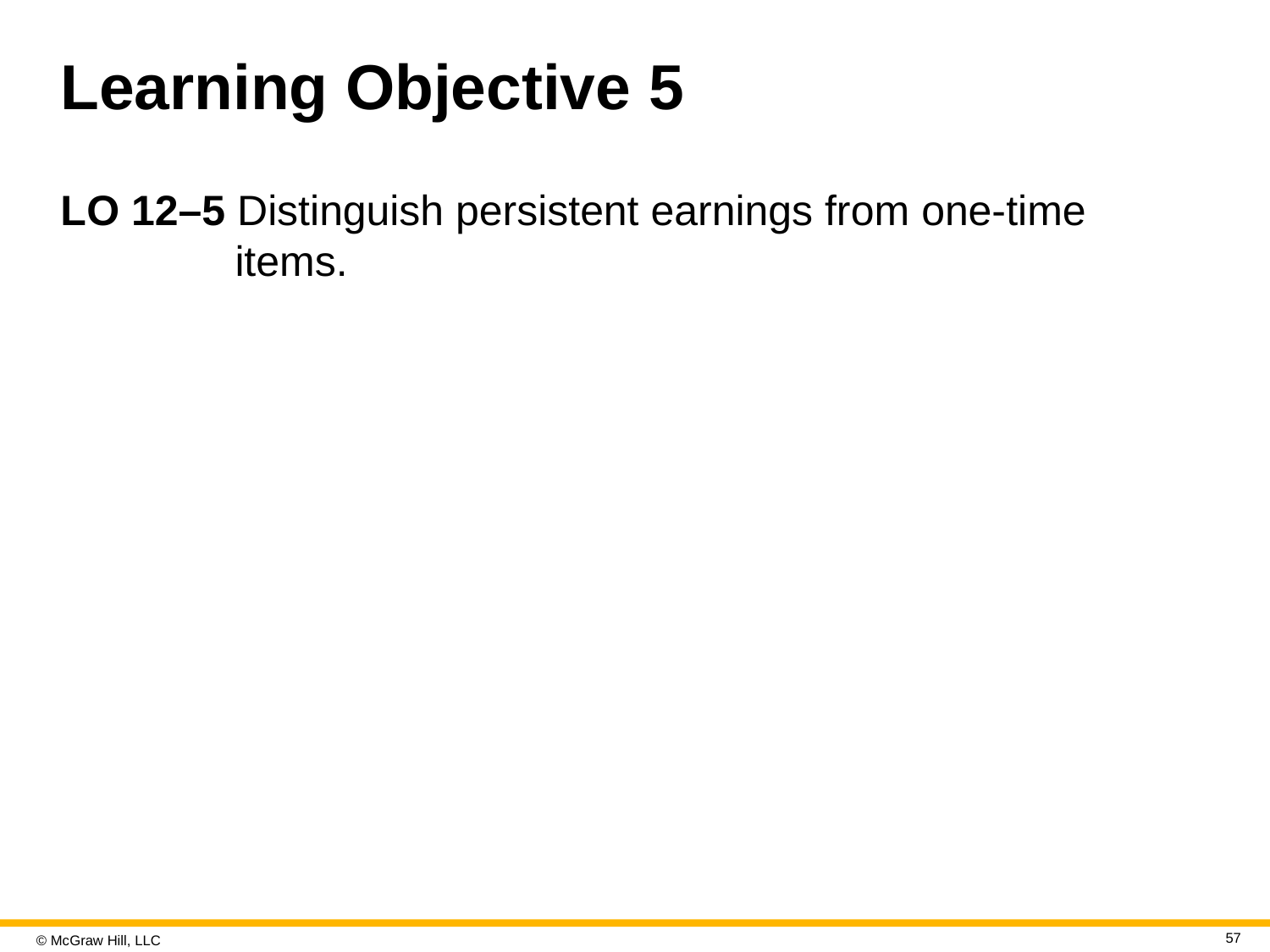

# Learning Objective 5
L O 12–5 Distinguish persistent earnings from one-time items.
57